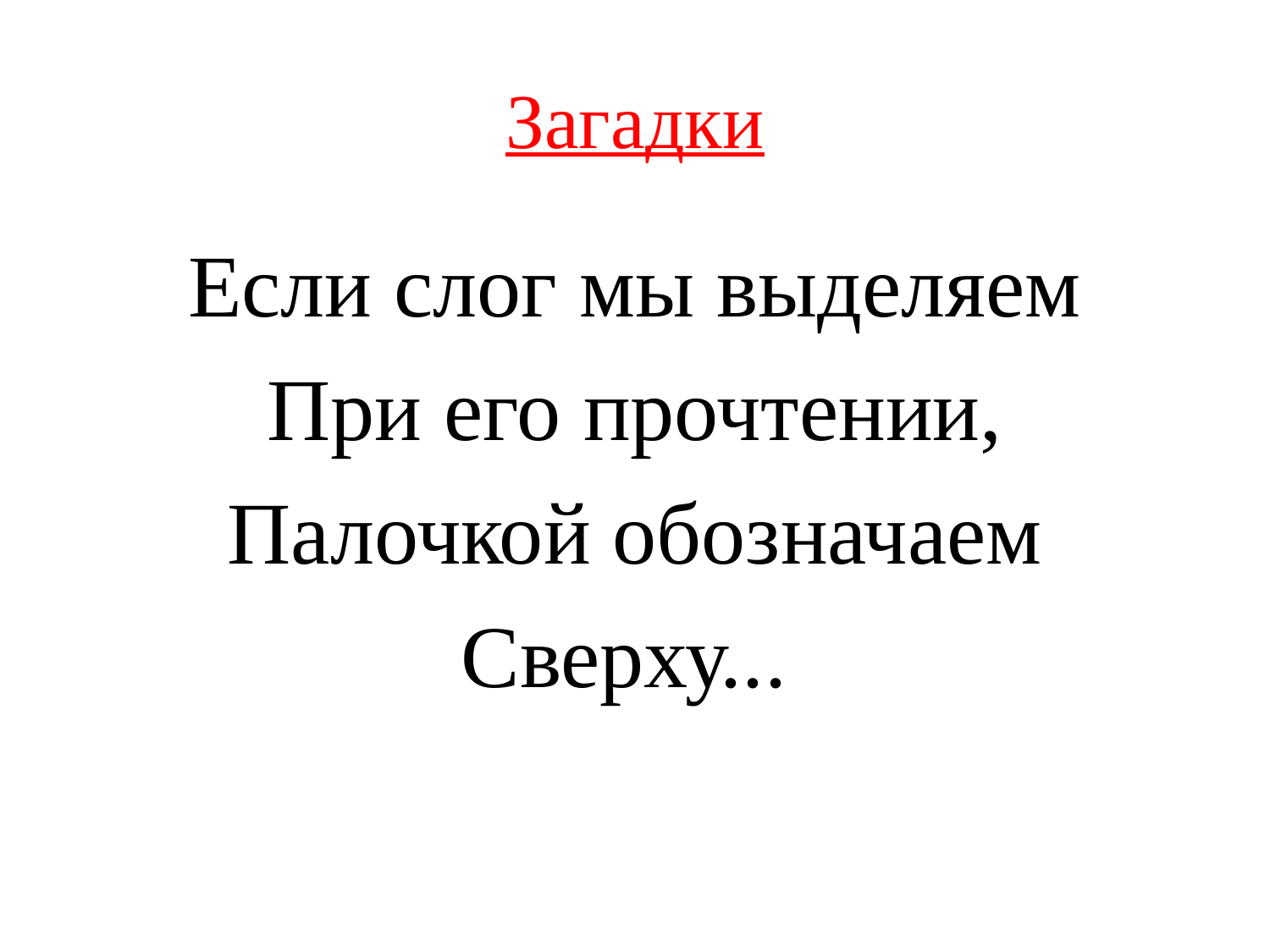

# Загадки
Если слог мы выделяем
При его прочтении,
Палочкой обозначаем
Сверху...